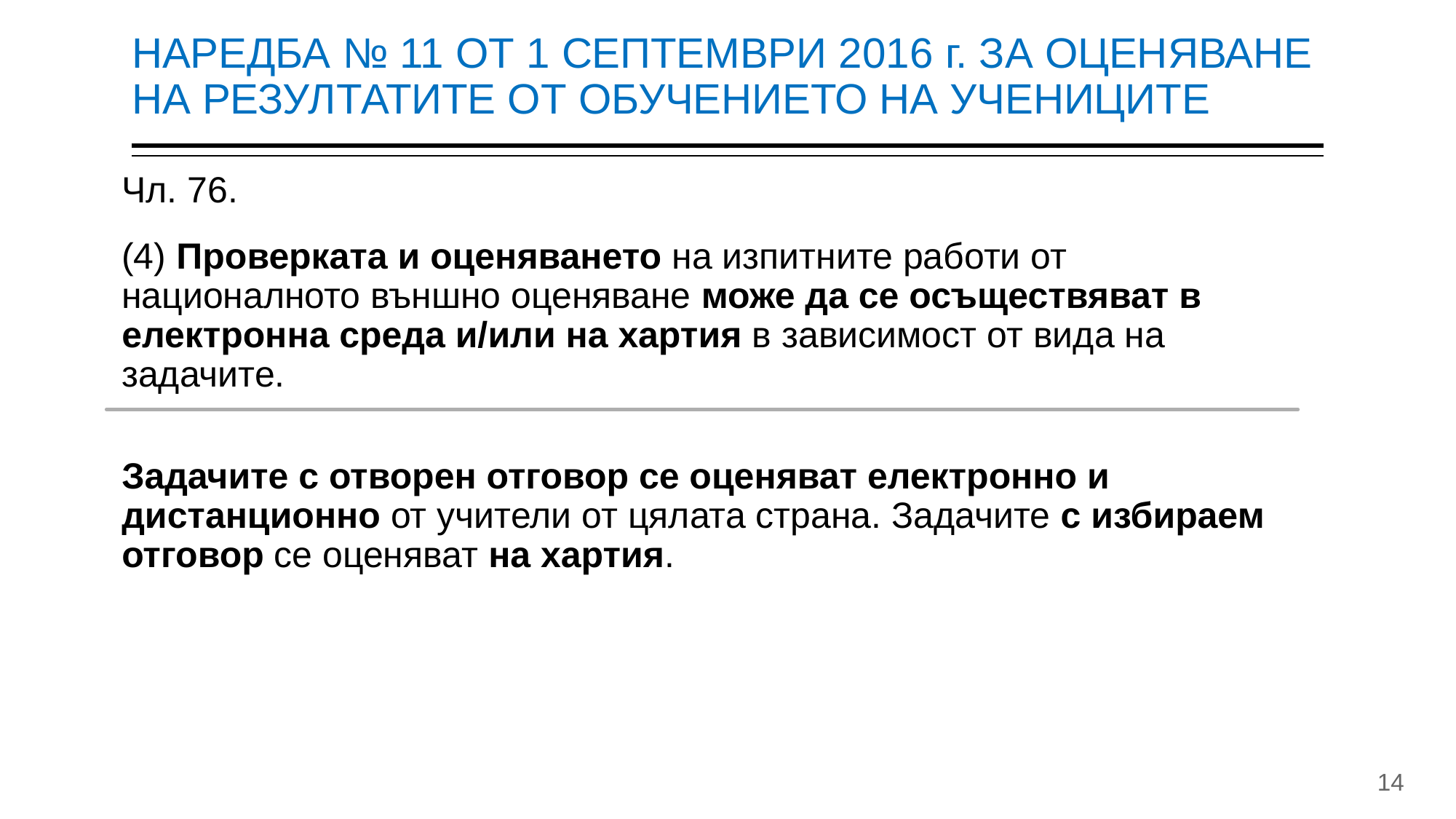

# НАРЕДБА № 11 ОТ 1 СЕПТЕМВРИ 2016 г. ЗА ОЦЕНЯВАНЕ НА РЕЗУЛТАТИТЕ ОТ ОБУЧЕНИЕТО НА УЧЕНИЦИТЕ
Чл. 76.
(4) Проверката и оценяването на изпитните работи от националното външно оценяване може да се осъществяват в електронна среда и/или на хартия в зависимост от вида на задачите.
Задачите с отворен отговор се оценяват електронно и дистанционно от учители от цялата страна. Задачите с избираем отговор се оценяват на хартия.
14